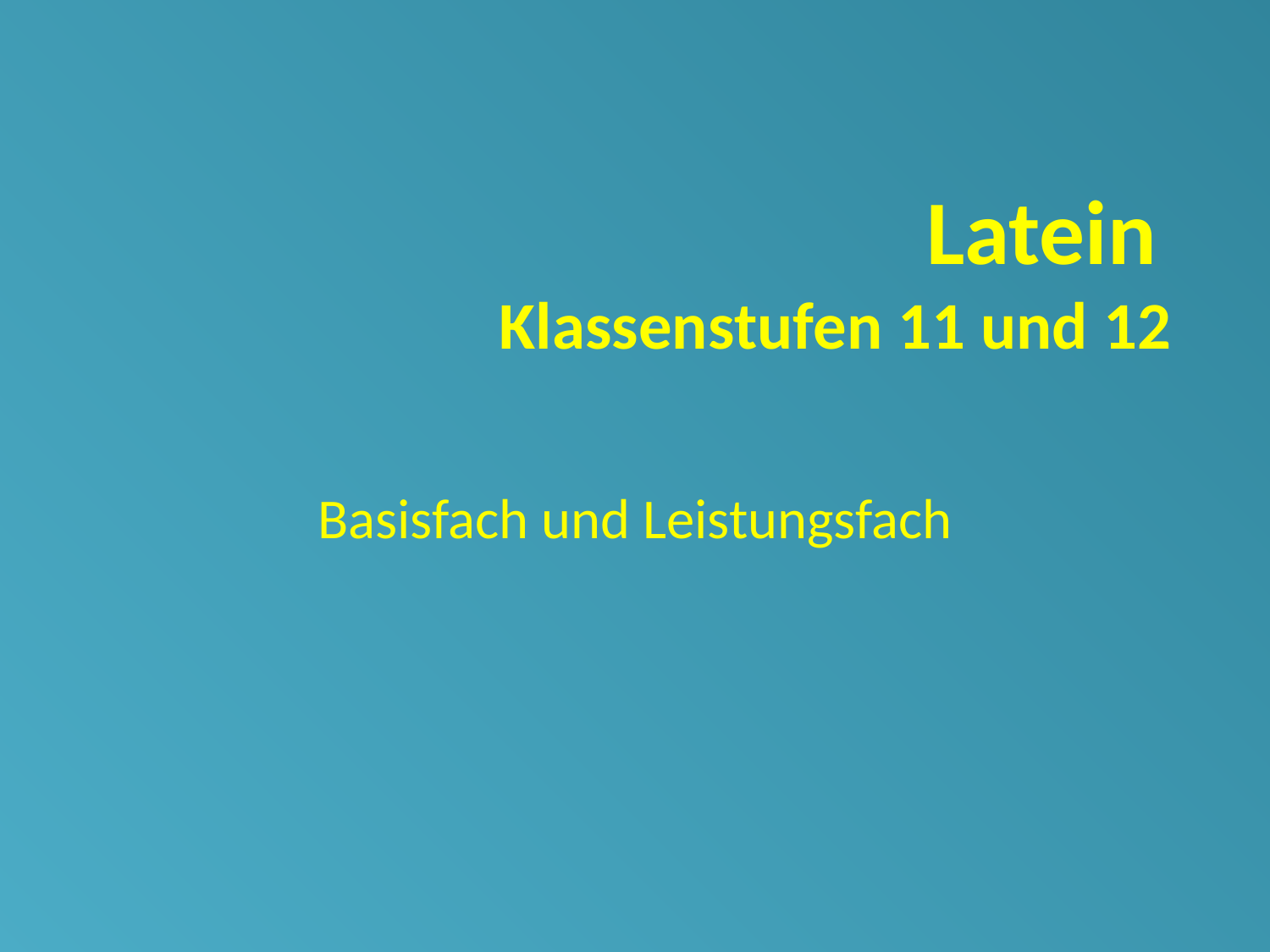

# Latein Klassenstufen 11 und 12
Basisfach und Leistungsfach